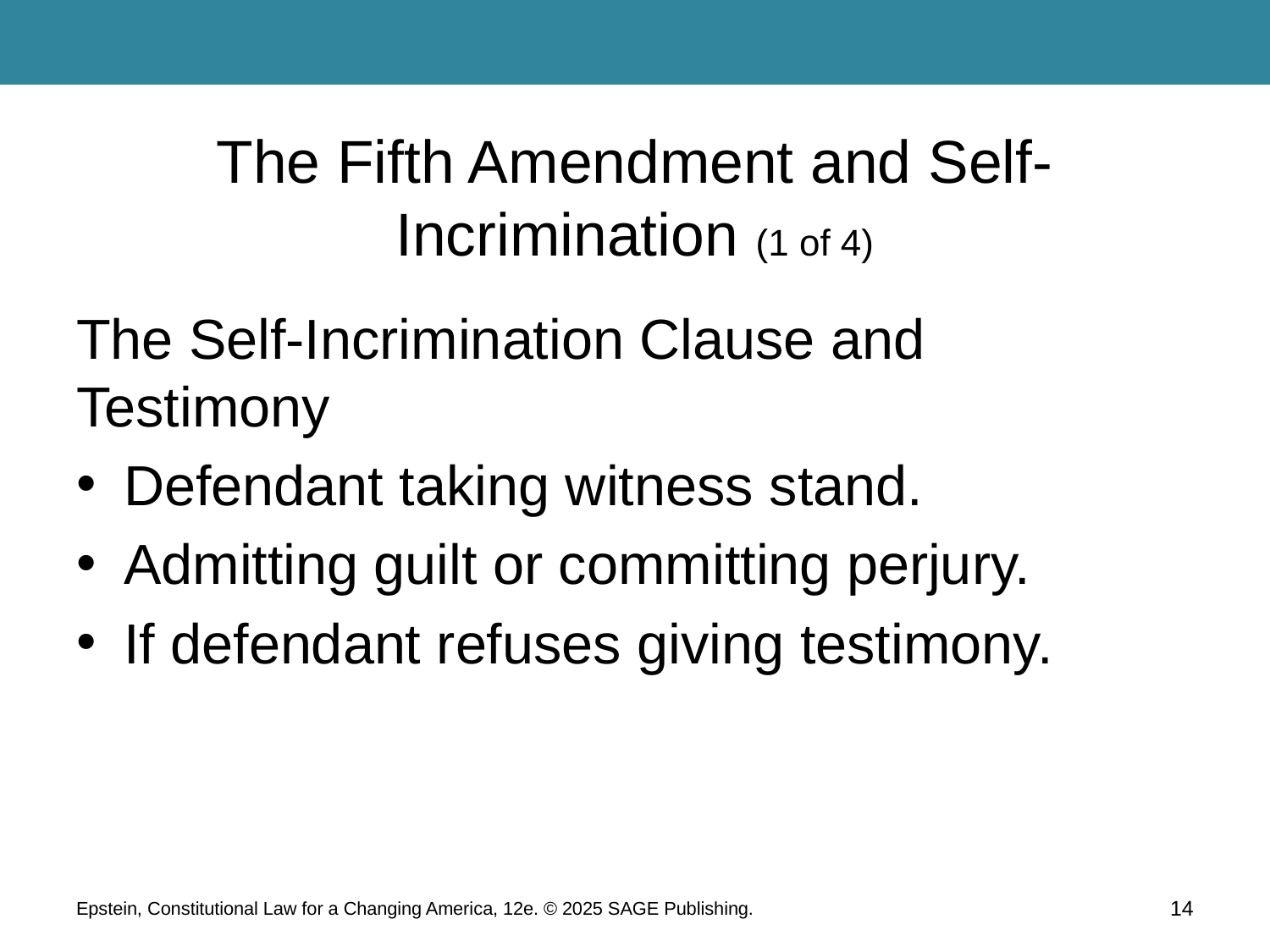

# The Fifth Amendment and Self-Incrimination (1 of 4)
The Self-Incrimination Clause and Testimony
Defendant taking witness stand.
Admitting guilt or committing perjury.
If defendant refuses giving testimony.

Epstein, Constitutional Law for a Changing America, 12e. © 2025 SAGE Publishing.
14